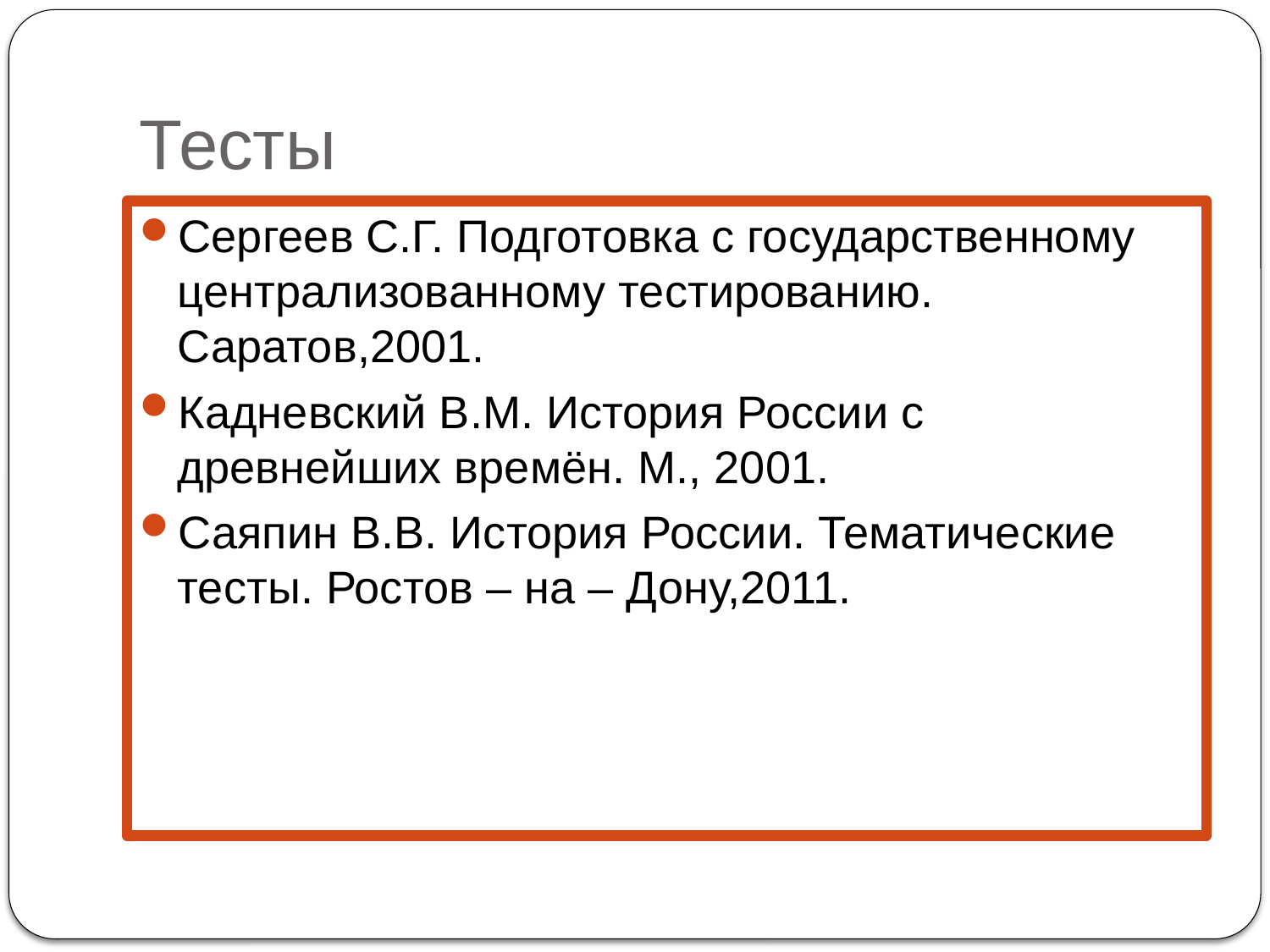

# Тесты
Сергеев С.Г. Подготовка с государственному централизованному тестированию.  Саратов,2001.
Кадневский В.М. История России с древнейших времён. М., 2001.
Саяпин В.В. История России. Тематические тесты. Ростов – на – Дону,2011.